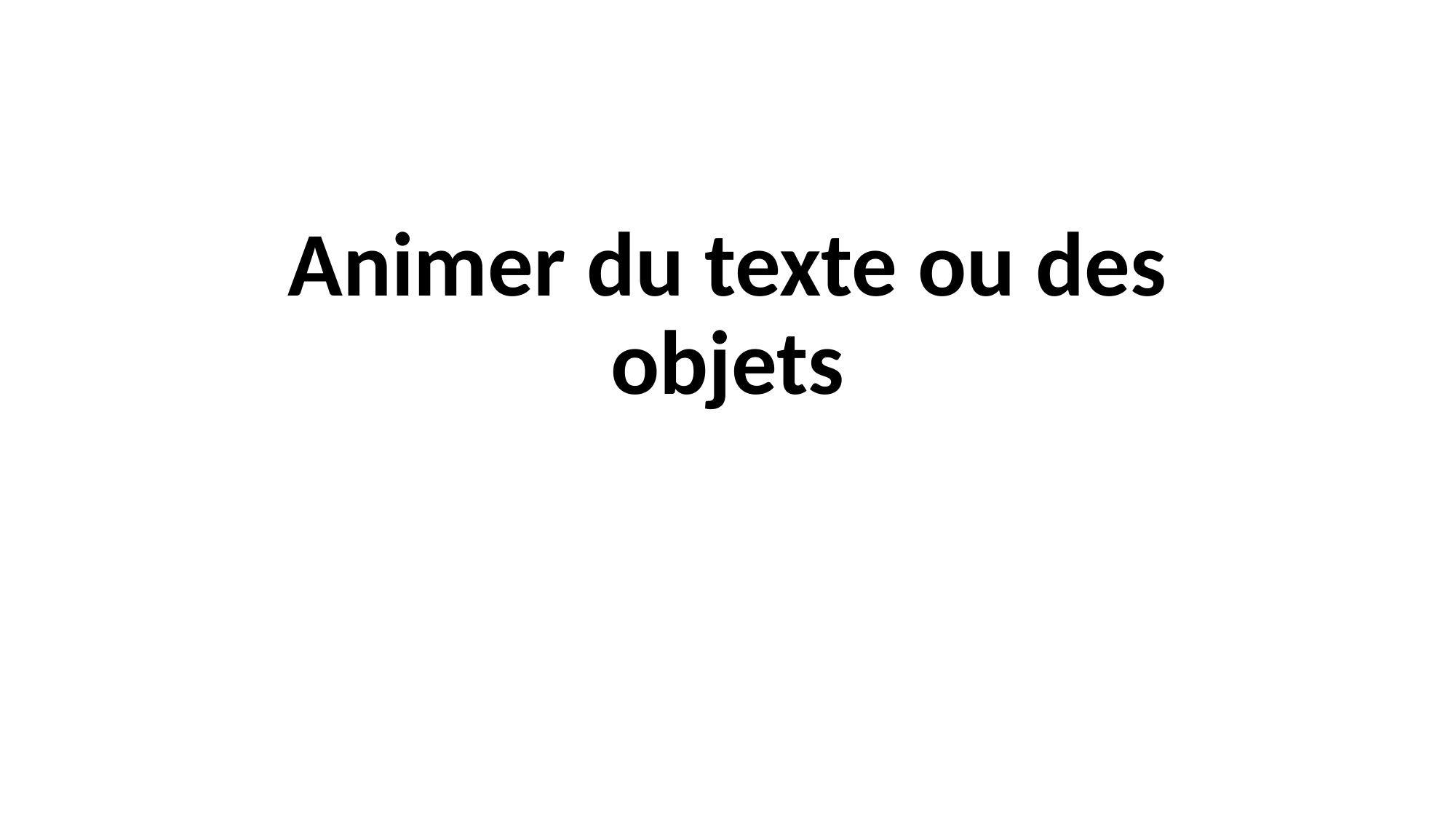

# Animer du texte ou des objets